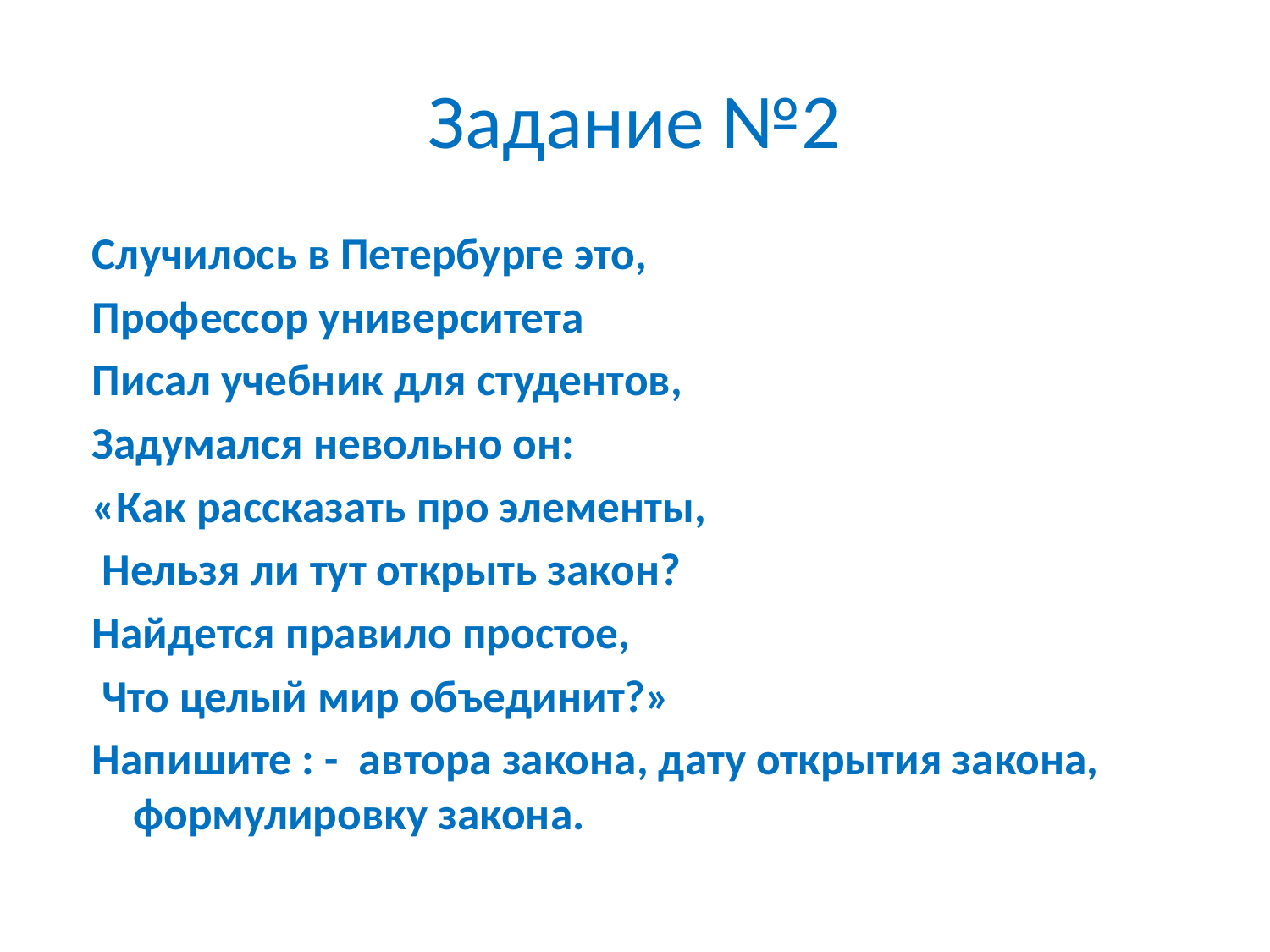

# Задание №2
Случилось в Петербурге это,
Профессор университета
Писал учебник для студентов,
Задумался невольно он:
«Как рассказать про элементы,
 Нельзя ли тут открыть закон?
Найдется правило простое,
 Что целый мир объединит?»
Напишите : -  автора закона, дату открытия закона, формулировку закона.